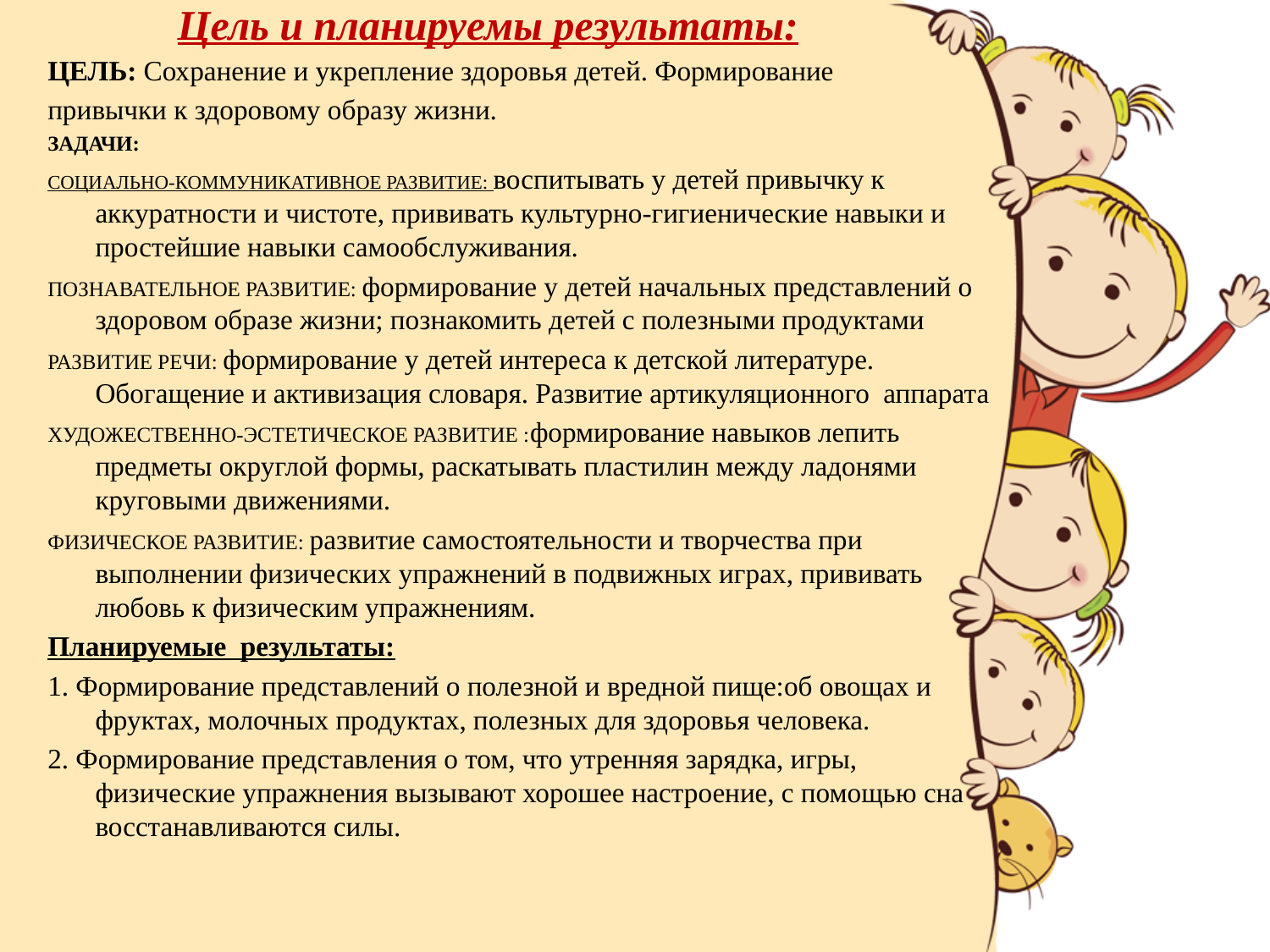

# Цель и планируемы результаты:
ЦЕЛЬ: Сохранение и укрепление здоровья детей. Формирование
привычки к здоровому образу жизни.
ЗАДАЧИ:
СОЦИАЛЬНО-КОММУНИКАТИВНОЕ РАЗВИТИЕ: воспитывать у детей привычку к аккуратности и чистоте, прививать культурно-гигиенические навыки и простейшие навыки самообслуживания.
ПОЗНАВАТЕЛЬНОЕ РАЗВИТИЕ: формирование у детей начальных представлений о здоровом образе жизни; познакомить детей с полезными продуктами
РАЗВИТИЕ РЕЧИ: формирование у детей интереса к детской литературе. Обогащение и активизация словаря. Развитие артикуляционного  аппарата
ХУДОЖЕСТВЕННО-ЭСТЕТИЧЕСКОЕ РАЗВИТИЕ :формирование навыков лепить предметы округлой формы, раскатывать пластилин между ладонями круговыми движениями.
ФИЗИЧЕСКОЕ РАЗВИТИЕ: развитие самостоятельности и творчества при выполнении физических упражнений в подвижных играх, прививать любовь к физическим упражнениям.
Планируемые  результаты:
1. Формирование представлений о полезной и вредной пище:об овощах и фруктах, молочных продуктах, полезных для здоровья человека.
2. Формирование представления о том, что утренняя зарядка, игры, физические упражнения вызывают хорошее настроение, с помощью сна восстанавливаются силы.